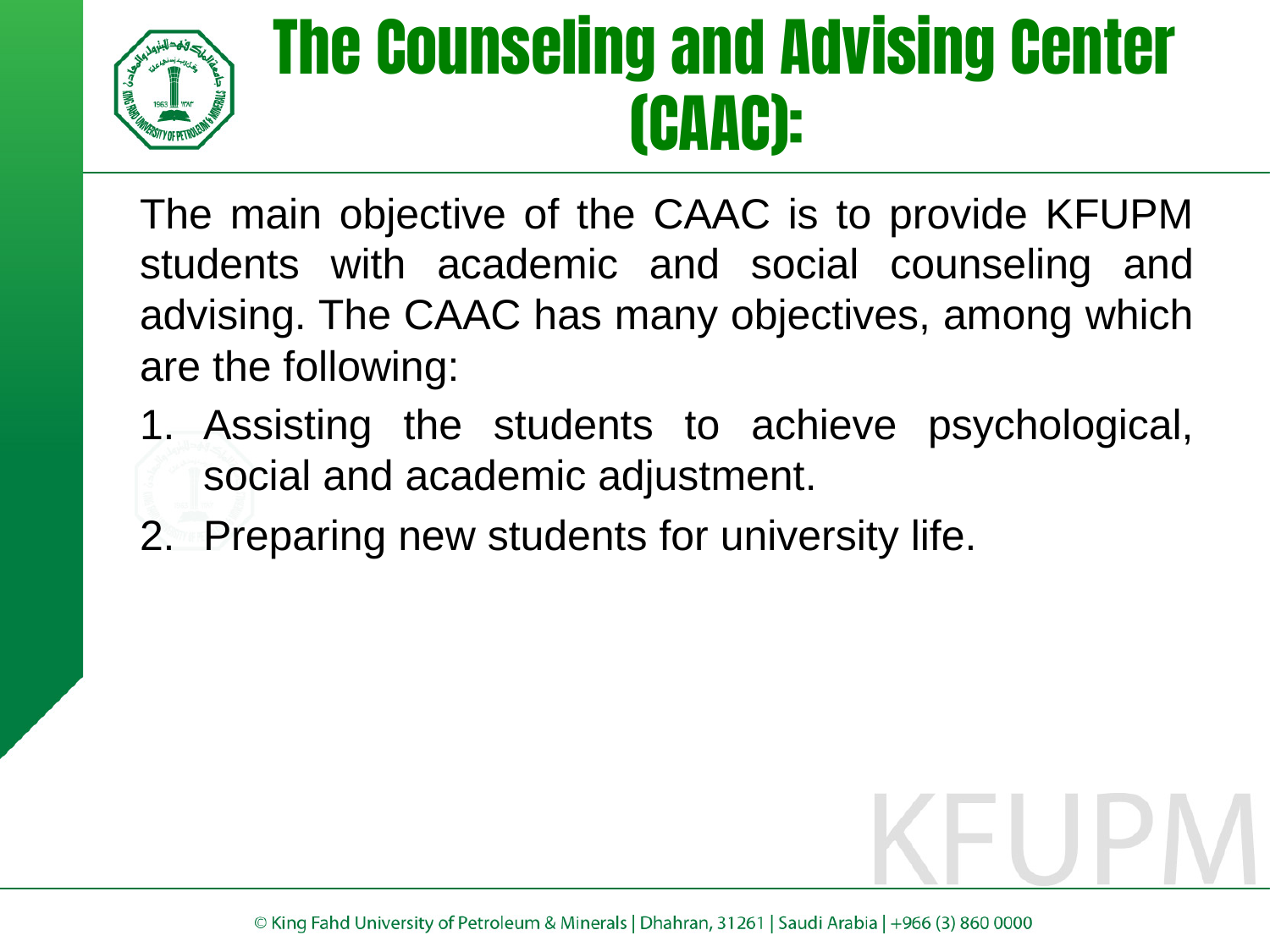

# The Counseling and Advising Center (CAAC):
The main objective of the CAAC is to provide KFUPM students with academic and social counseling and advising. The CAAC has many objectives, among which are the following:
Assisting the students to achieve psychological, social and academic adjustment.
Preparing new students for university life.